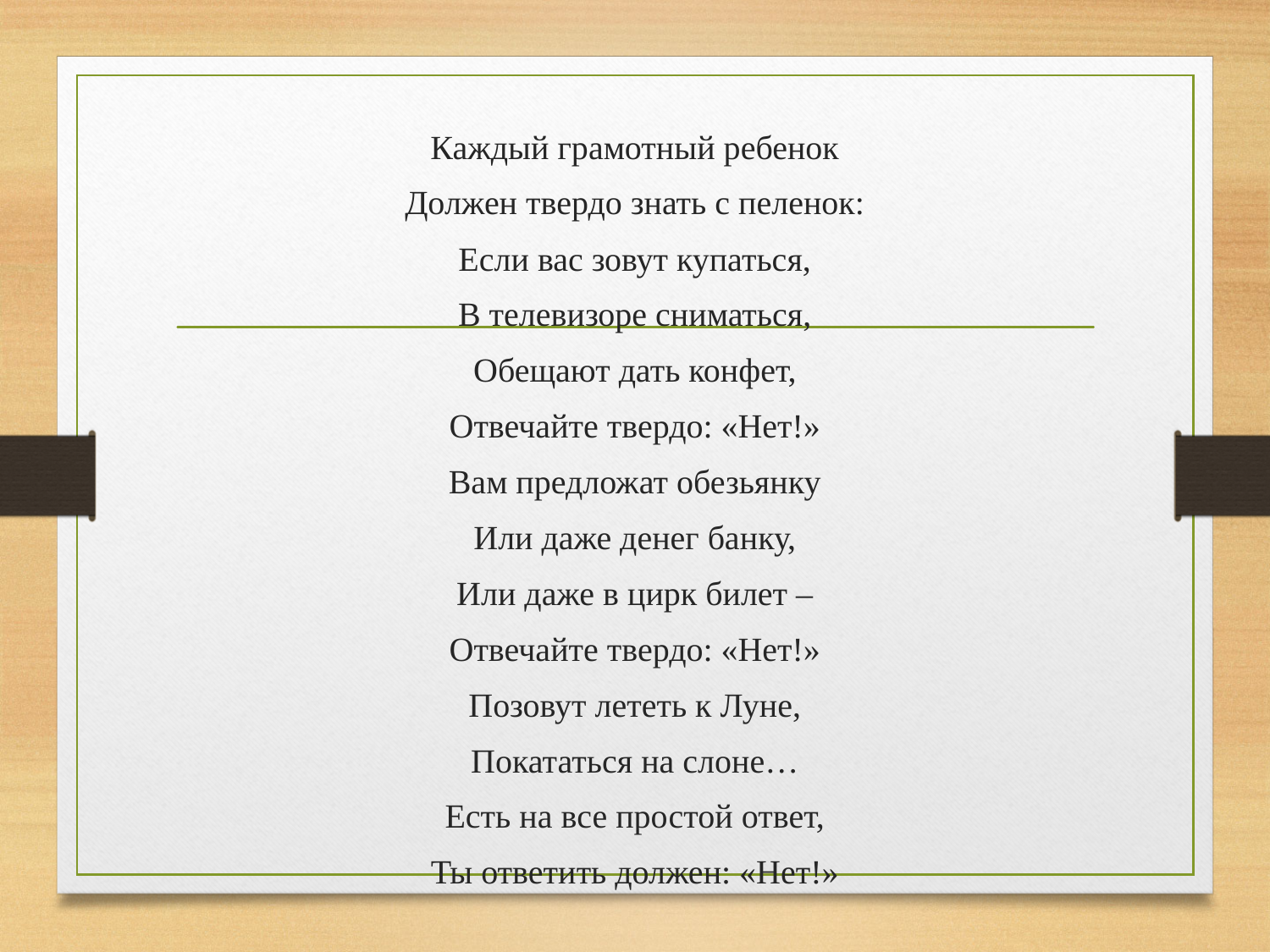

Каждый грамотный ребенок
Должен твердо знать с пеленок:
Если вас зовут купаться,
В телевизоре сниматься,
Обещают дать конфет,
Отвечайте твердо: «Нет!»
Вам предложат обезьянку
Или даже денег банку,
Или даже в цирк билет –
Отвечайте твердо: «Нет!»
Позовут лететь к Луне,
Покататься на слоне…
Есть на все простой ответ,
Ты ответить должен: «Нет!»